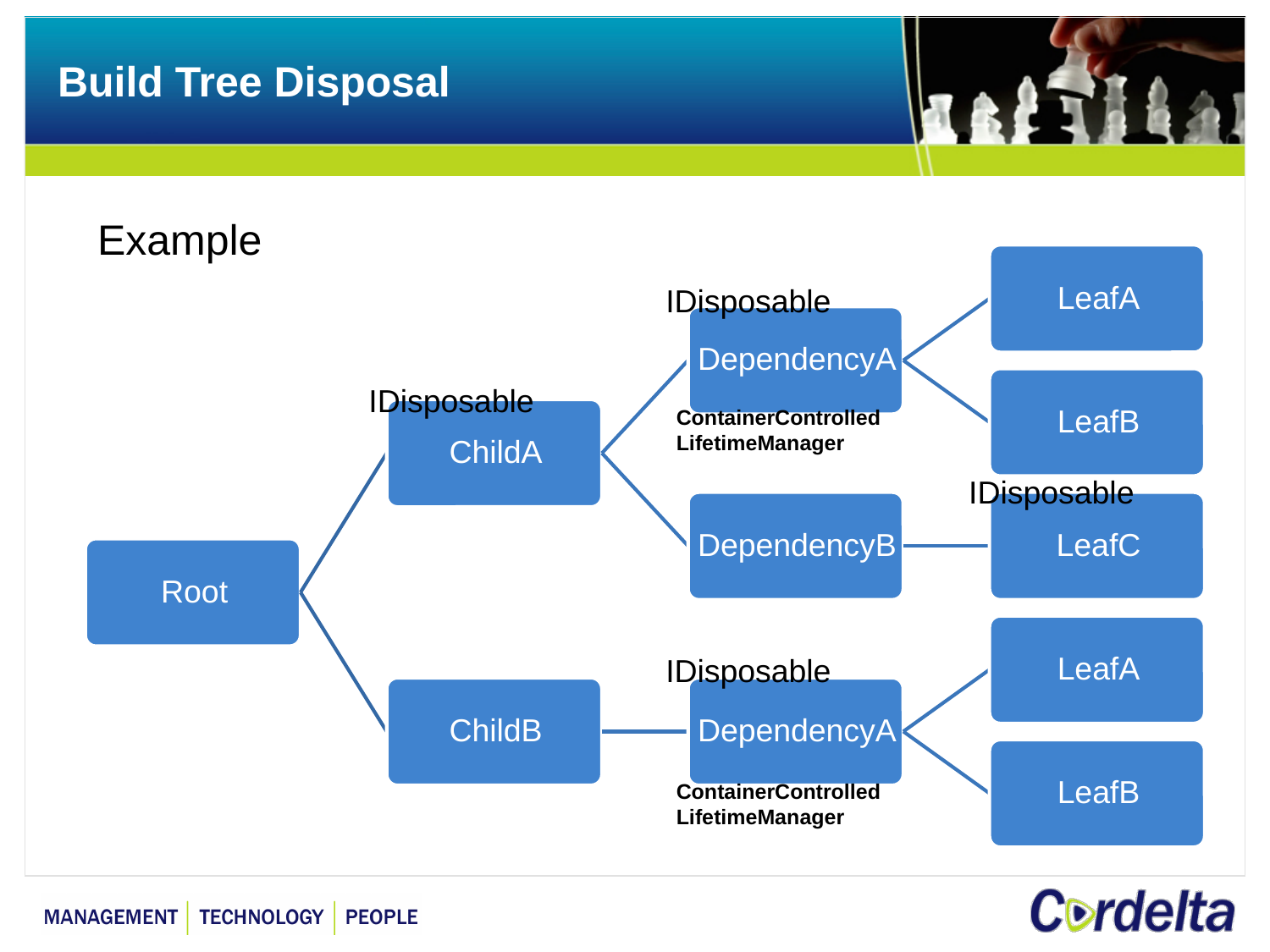

# Build Tree Disposal
Example
Root

ChildA

DependencyA

LeafA

LeafB

DependencyB

LeafC

ChildB

DependencyA

LeafA

LeafB
IDisposable
IDisposable
ContainerControlled
LifetimeManager
IDisposable
IDisposable
ContainerControlled
LifetimeManager